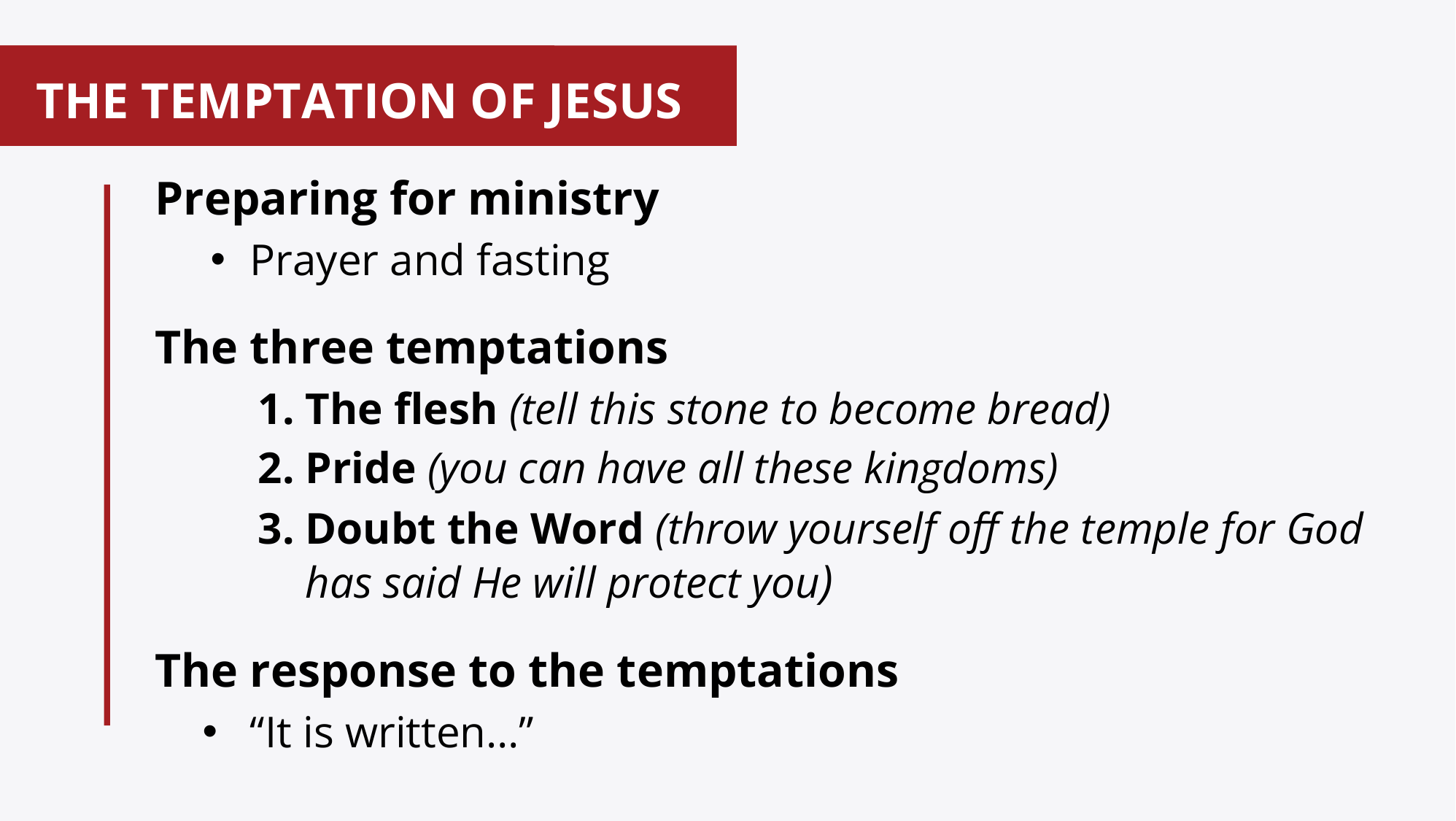

# THE TEMPTATION OF JESUS
Preparing for ministry
Prayer and fasting

The three temptations
The flesh (tell this stone to become bread)
Pride (you can have all these kingdoms)
Doubt the Word (throw yourself off the temple for God has said He will protect you)

The response to the temptations
“It is written…”